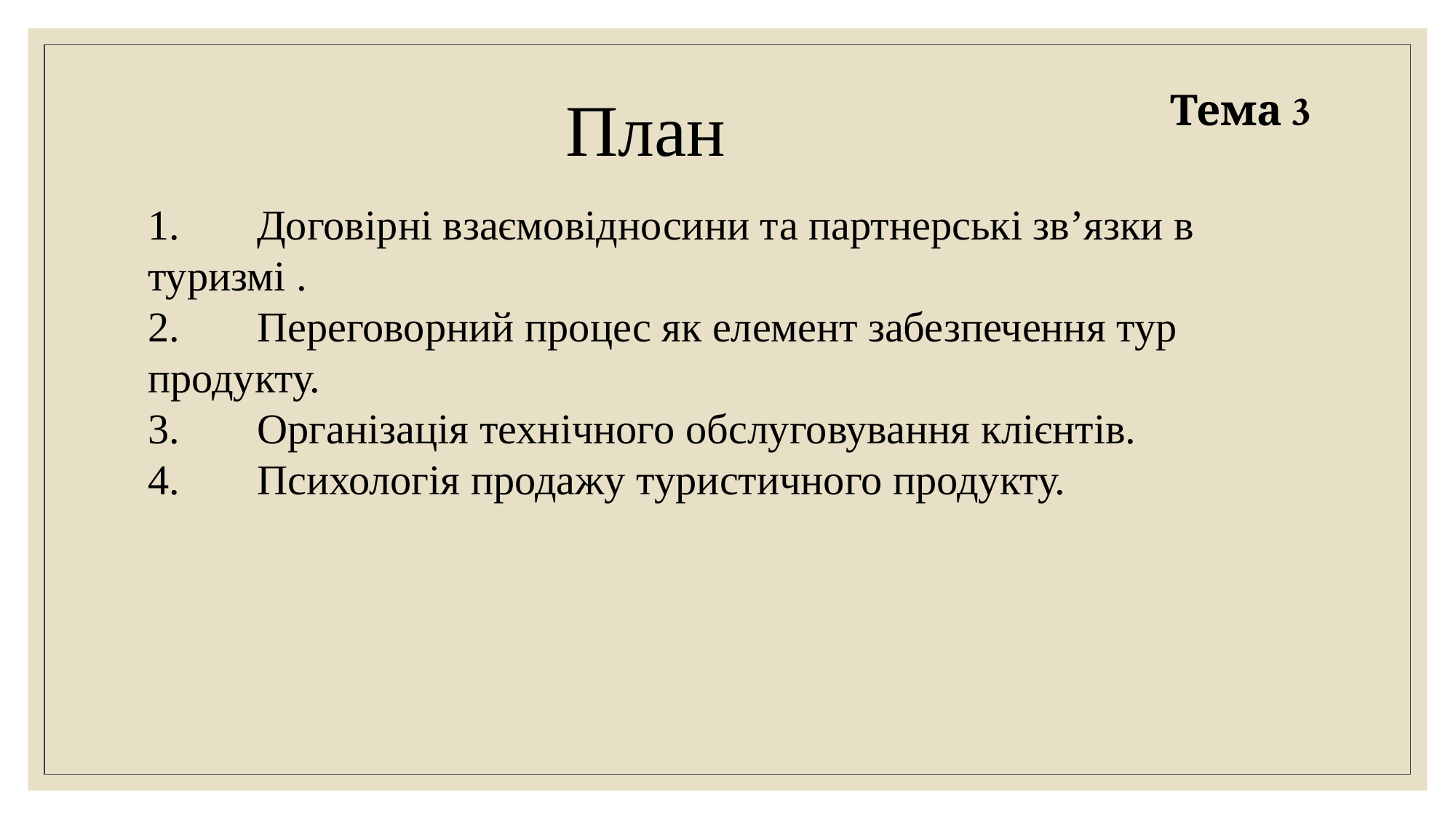

План
Тема 3
1.	Договірні взаємовідносини та партнерські зв’язки в туризмі .
2.	Переговорний процес як елемент забезпечення тур продукту.
3.	Організація технічного обслуговування клієнтів.
4.	Психологія продажу туристичного продукту.